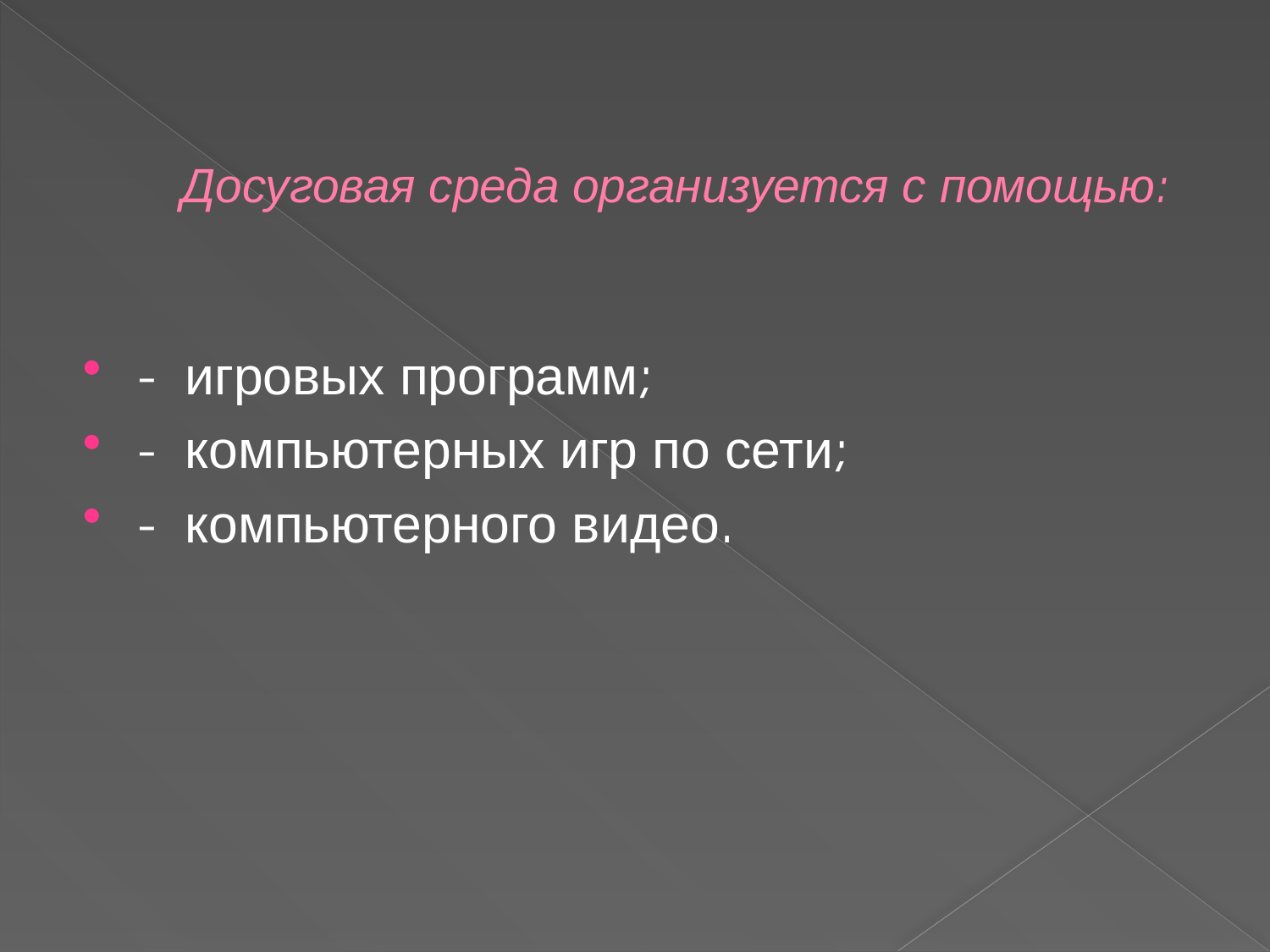

# Досуговая среда организуется с помощью:

-  игровых программ;
-  компьютерных игр по сети;
-  компьютерного видео.